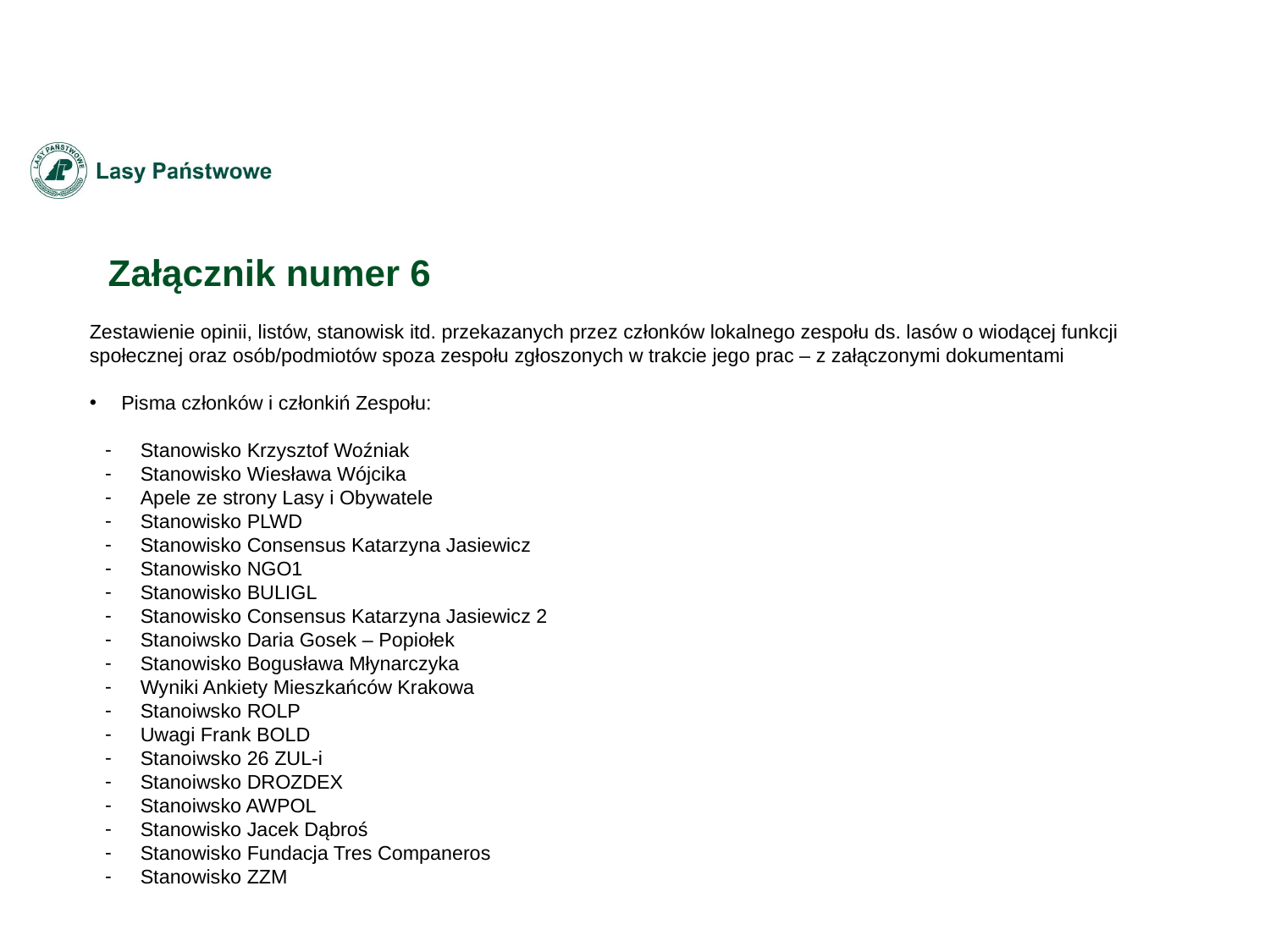

Załącznik numer 6
Zestawienie opinii, listów, stanowisk itd. przekazanych przez członków lokalnego zespołu ds. lasów o wiodącej funkcji społecznej oraz osób/podmiotów spoza zespołu zgłoszonych w trakcie jego prac – z załączonymi dokumentami
Pisma członków i członkiń Zespołu:

Stanowisko Krzysztof Woźniak
Stanowisko Wiesława Wójcika
Apele ze strony Lasy i Obywatele
Stanowisko PLWD
Stanowisko Consensus Katarzyna Jasiewicz
Stanowisko NGO1
Stanowisko BULIGL
Stanowisko Consensus Katarzyna Jasiewicz 2
Stanoiwsko Daria Gosek – Popiołek
Stanowisko Bogusława Młynarczyka
Wyniki Ankiety Mieszkańców Krakowa
Stanoiwsko ROLP
Uwagi Frank BOLD
Stanoiwsko 26 ZUL-i
Stanoiwsko DROZDEX
Stanoiwsko AWPOL
Stanowisko Jacek Dąbroś
Stanowisko Fundacja Tres Companeros
Stanowisko ZZM